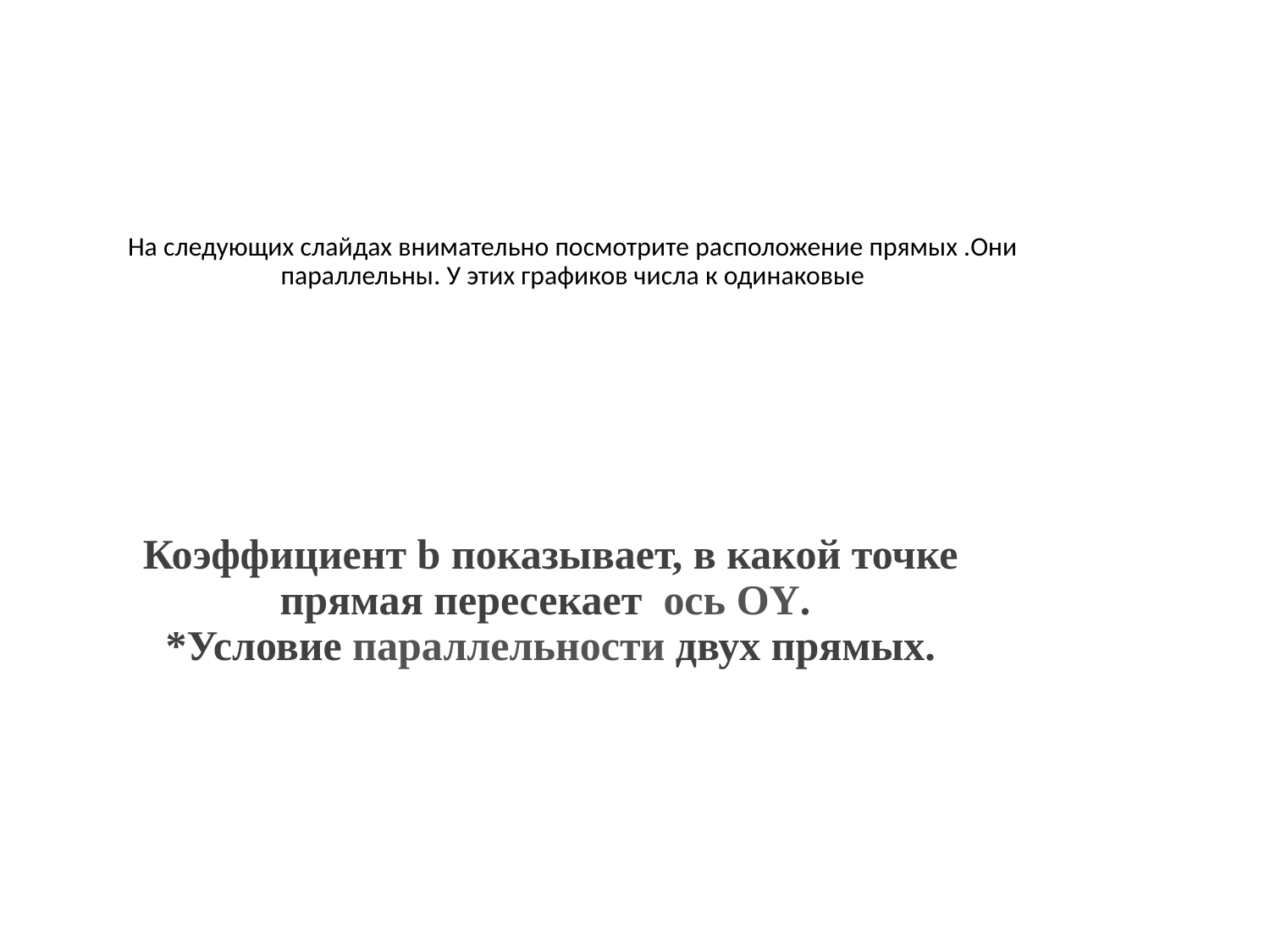

# На следующих слайдах внимательно посмотрите расположение прямых .Они параллельны. У этих графиков числа к одинаковые
Коэффициент b показывает, в какой точке прямая пересекает  ось OY.
*Условие параллельности двух прямых.